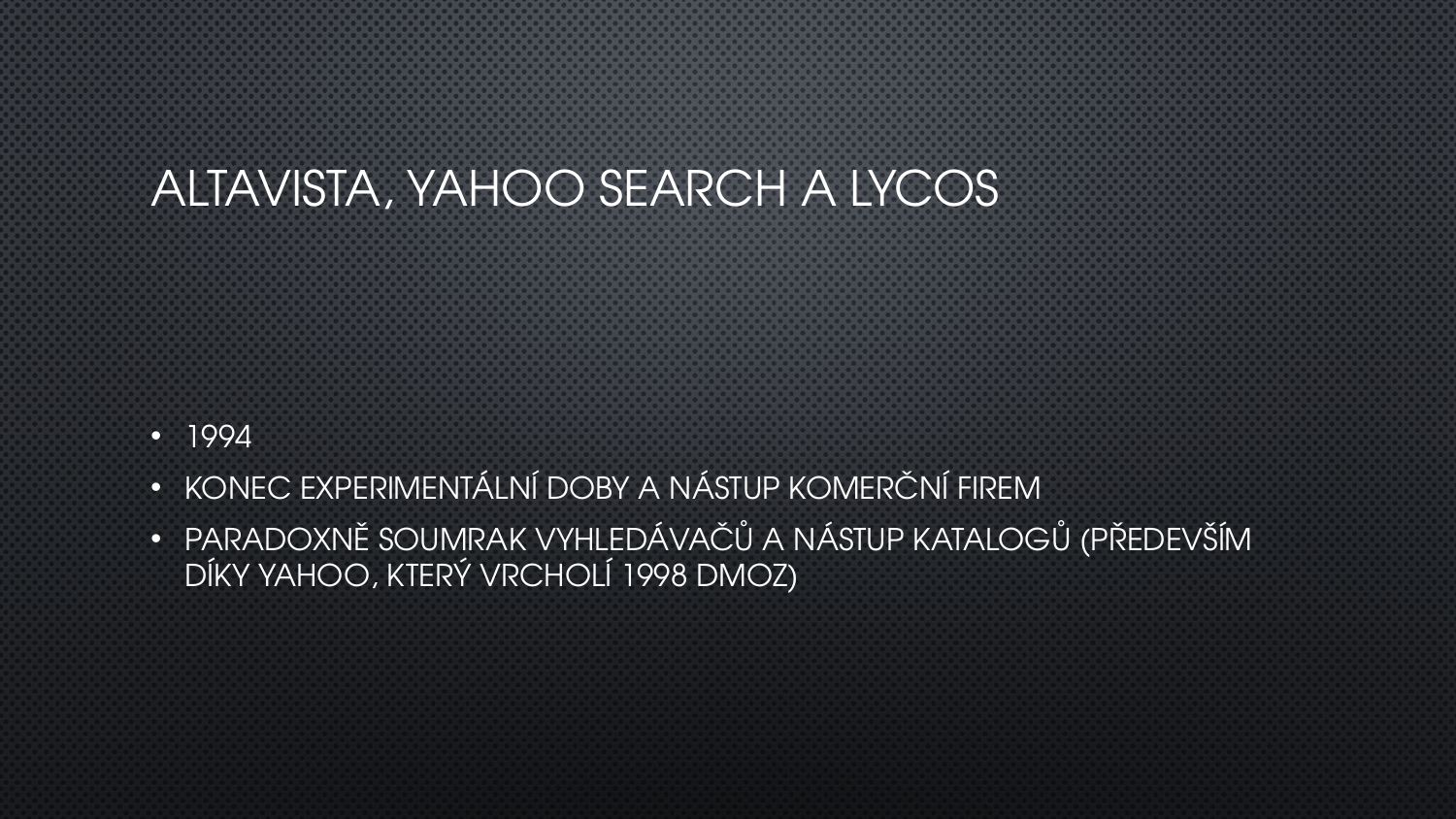

# Altavista, Yahoo search a Lycos
1994
Konec experimentální doby a nástup komerční firem
Paradoxně soumrak vyhledávačů a nástup katalogů (především díky Yahoo, který vrcholí 1998 DMOZ)